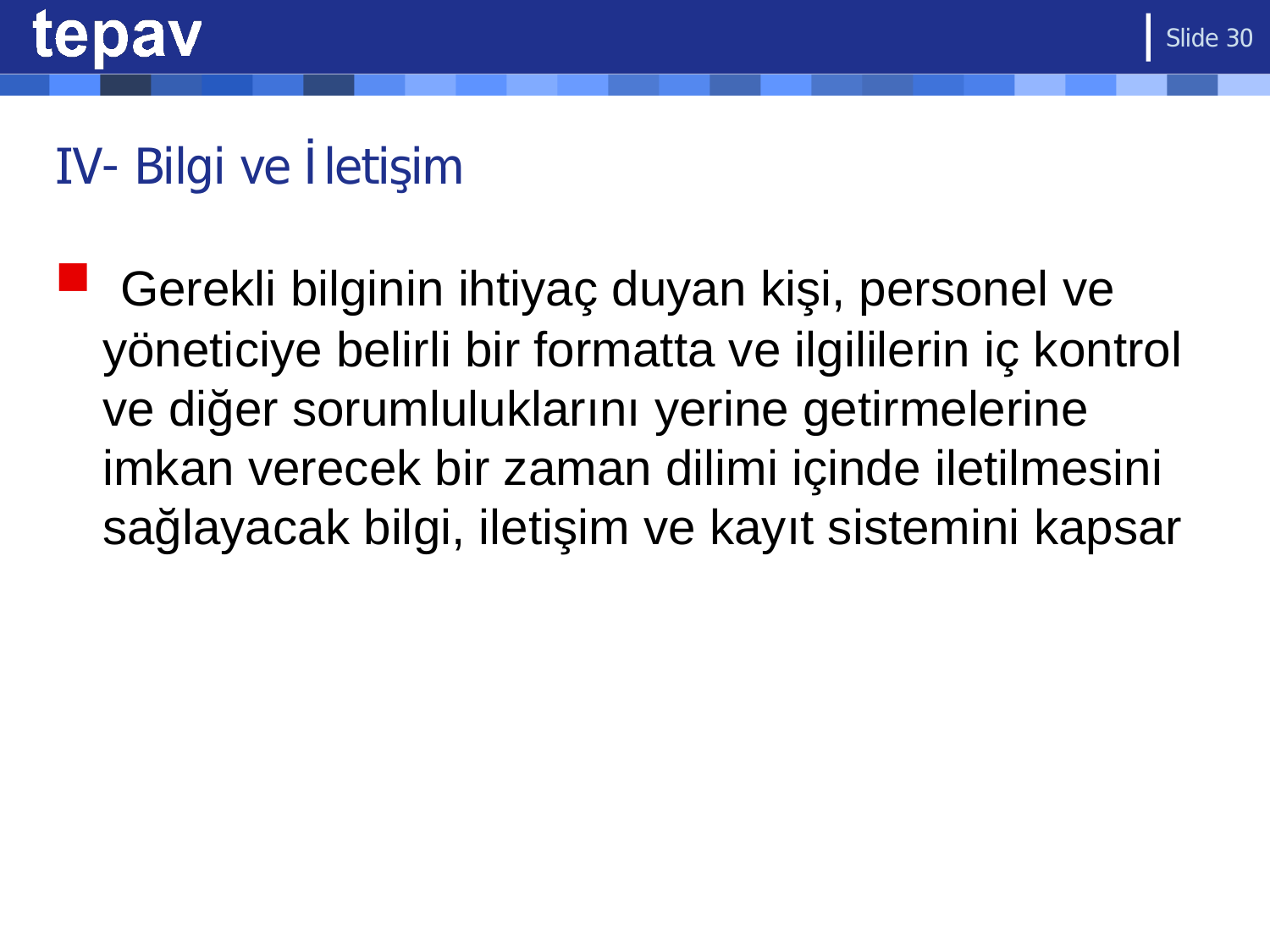

Slide 30
# IV- Bilgi ve İletişim
 Gerekli bilginin ihtiyaç duyan kişi, personel ve yöneticiye belirli bir formatta ve ilgililerin iç kontrol ve diğer sorumluluklarını yerine getirmelerine imkan verecek bir zaman dilimi içinde iletilmesini sağlayacak bilgi, iletişim ve kayıt sistemini kapsar